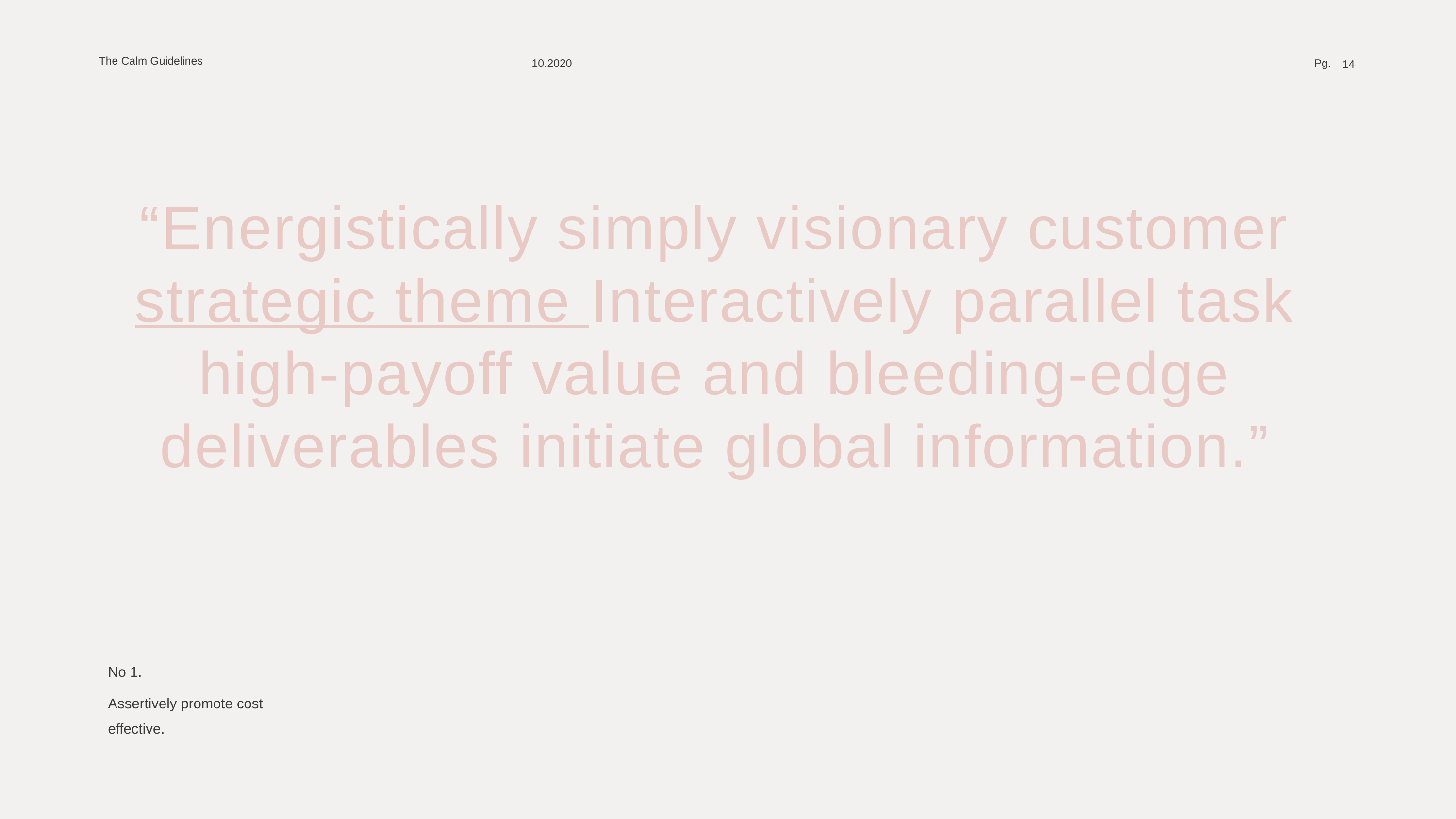

“Energistically simply visionary customer strategic theme Interactively parallel task high-payoff value and bleeding-edge deliverables initiate global information.”

No 1.
Assertively promote cost effective.